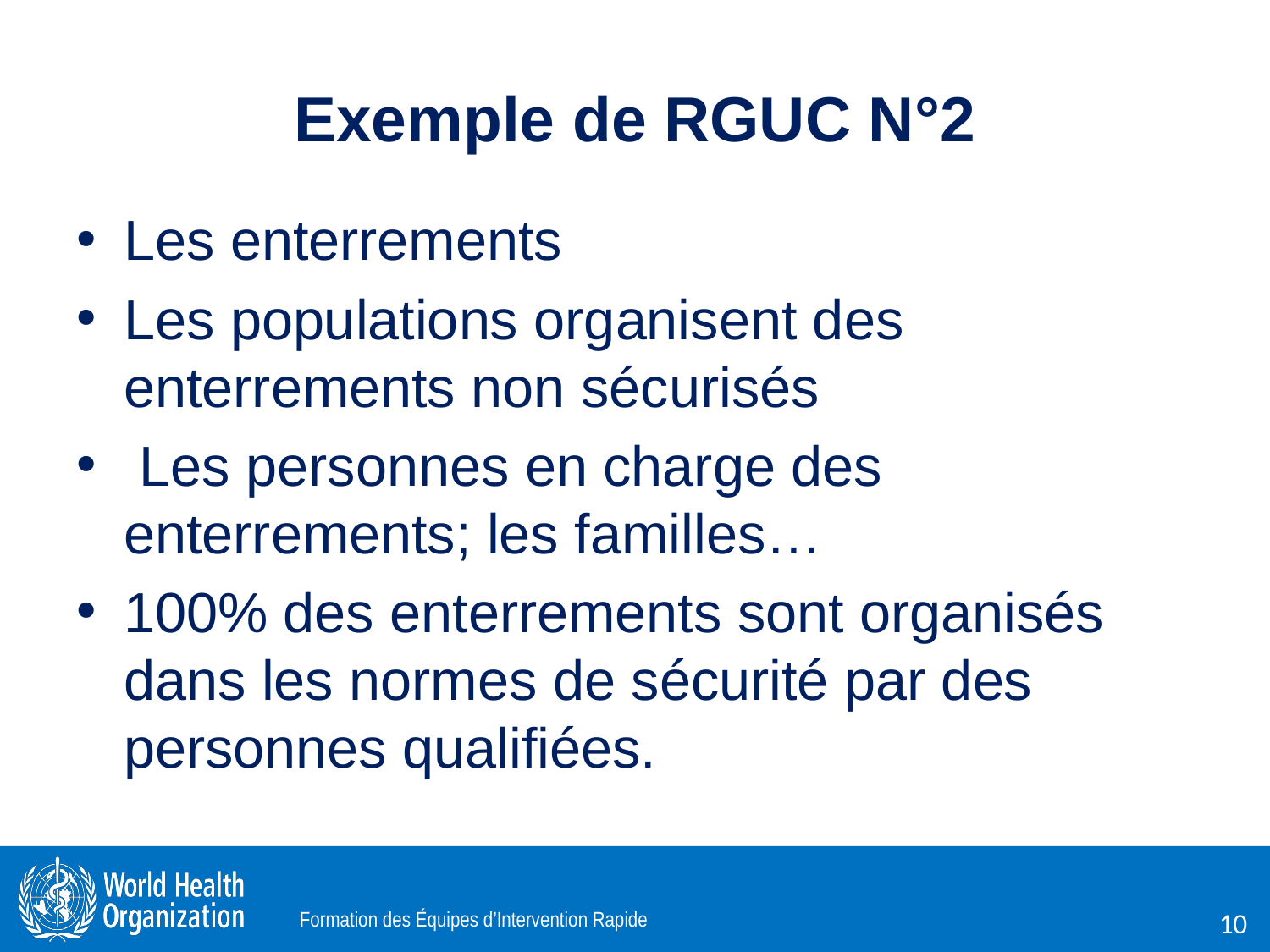

# Exemple de RGUC N°2
Les enterrements
Les populations organisent des enterrements non sécurisés
 Les personnes en charge des enterrements; les familles…
100% des enterrements sont organisés dans les normes de sécurité par des personnes qualifiées.